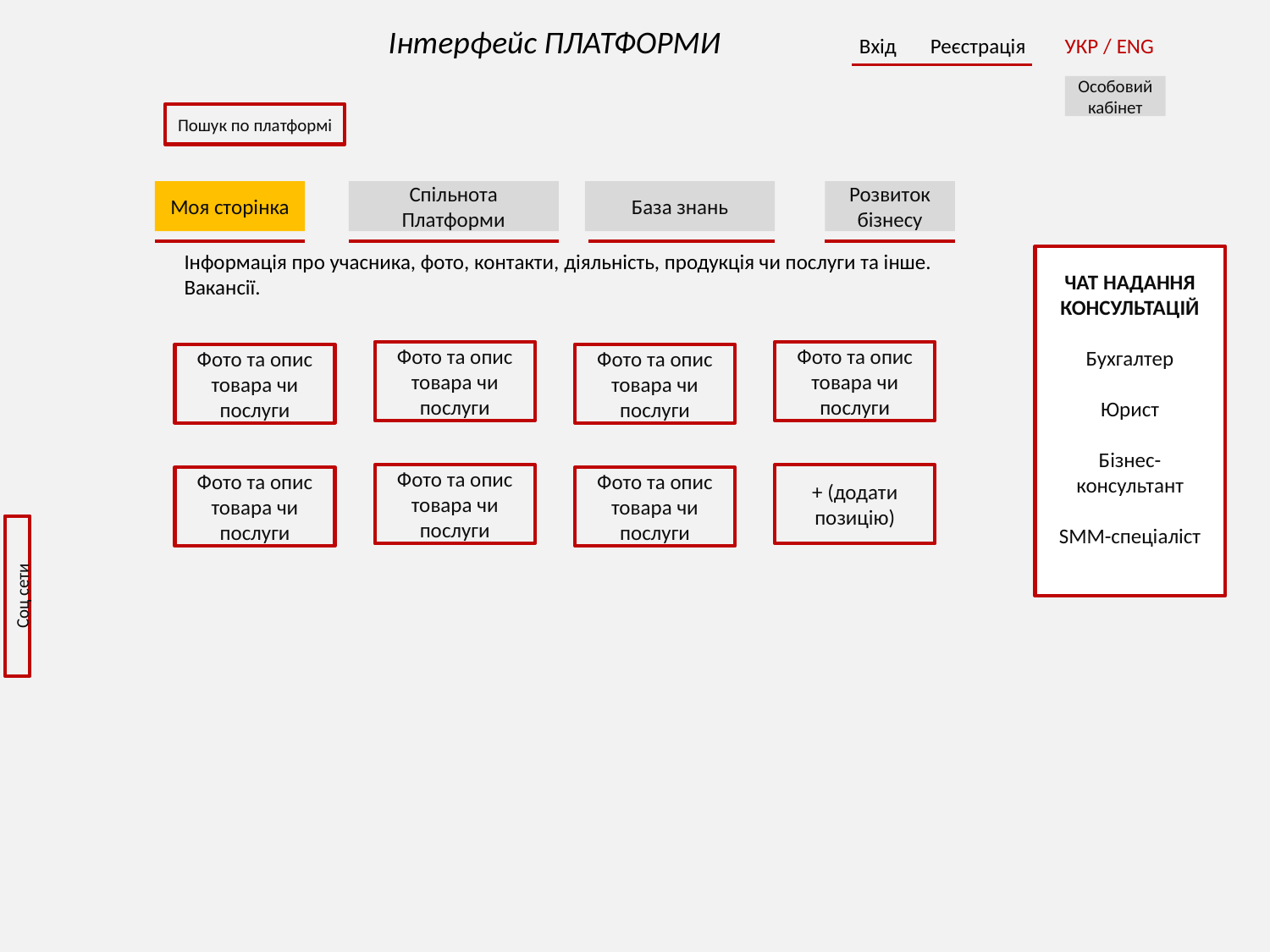

Інтерфейс ПЛАТФОРМИ
Вхід       Реєстрація        УКР / ENG
Особовий кабінет
Пошук по платформі
Моя сторінка
Спільнота Платформи
База знань
Розвиток бізнесу
Інформація про учасника, фото, контакти, діяльність, продукція чи послуги та інше.
Вакансії.
ЧАТ НАДАННЯ КОНСУЛЬТАЦІЙ

Бухгалтер

Юрист

Бізнес-консультант

SMM-спеціаліст

Фото та опис товара чи послуги
Фото та опис товара чи послуги
Фото та опис товара чи послуги
Фото та опис товара чи послуги
+ (додати позицію)
Фото та опис товара чи послуги
Фото та опис товара чи послуги
Фото та опис товара чи послуги
Соц сети